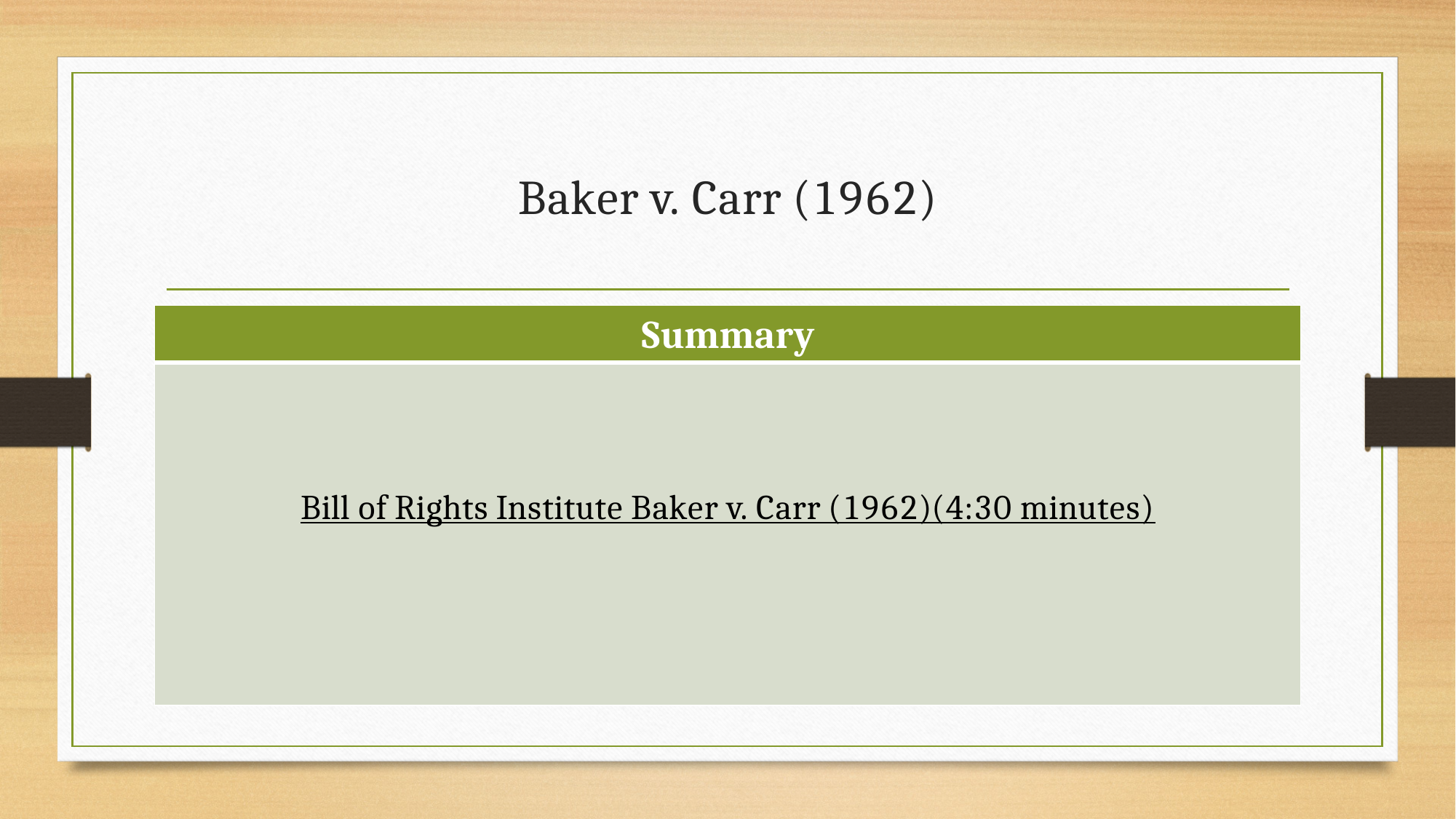

# Baker v. Carr (1962)
| Summary |
| --- |
| Bill of Rights Institute Baker v. Carr (1962)(4:30 minutes) |